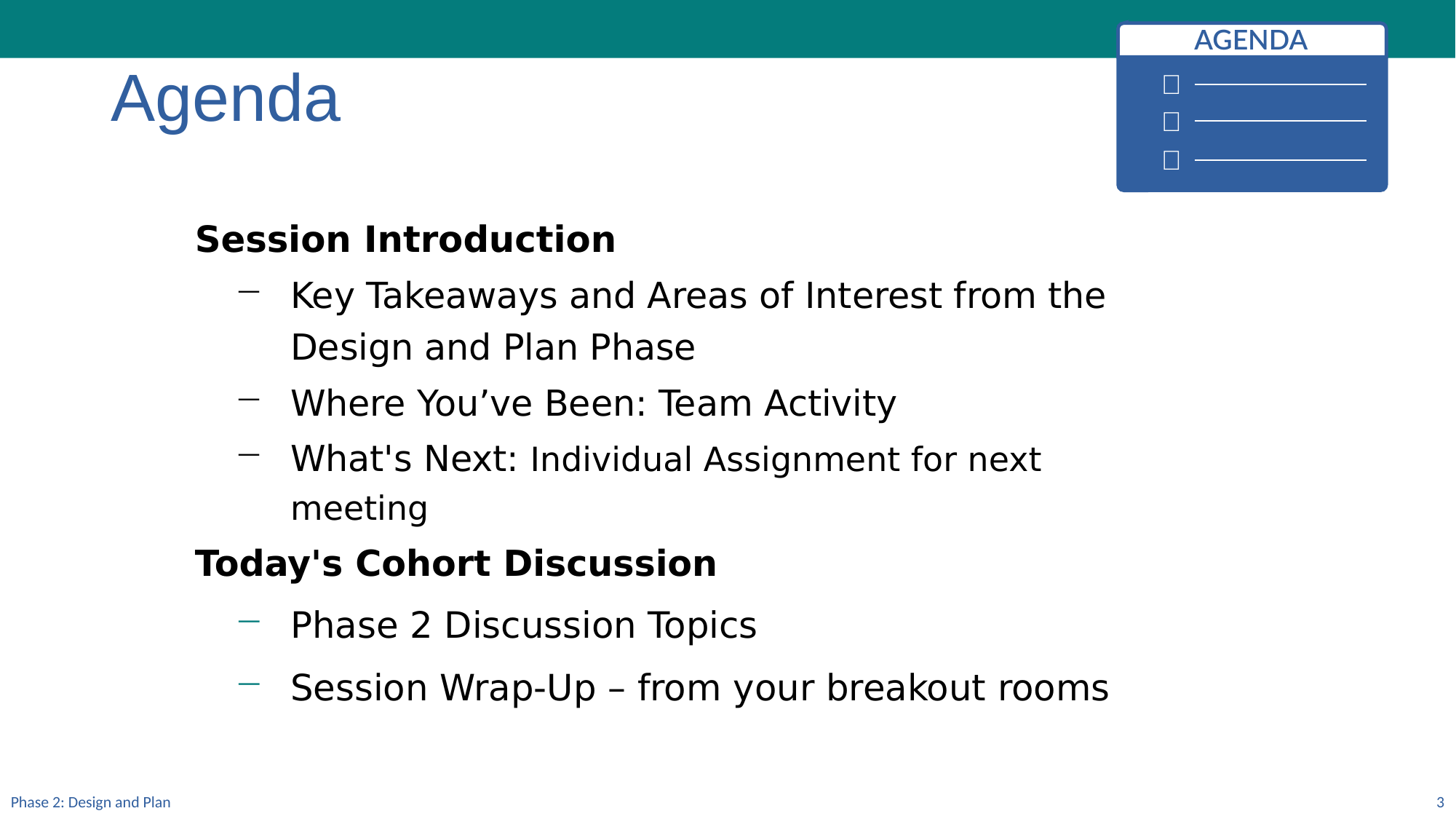

# Agenda
Session Introduction
Key Takeaways and Areas of Interest from the Design and Plan Phase
Where You’ve Been: Team Activity
What's Next: Individual Assignment for next meeting
Today's Cohort Discussion
Phase 2 Discussion Topics
Session Wrap-Up – from your breakout rooms
Phase 2: Design and Plan
3